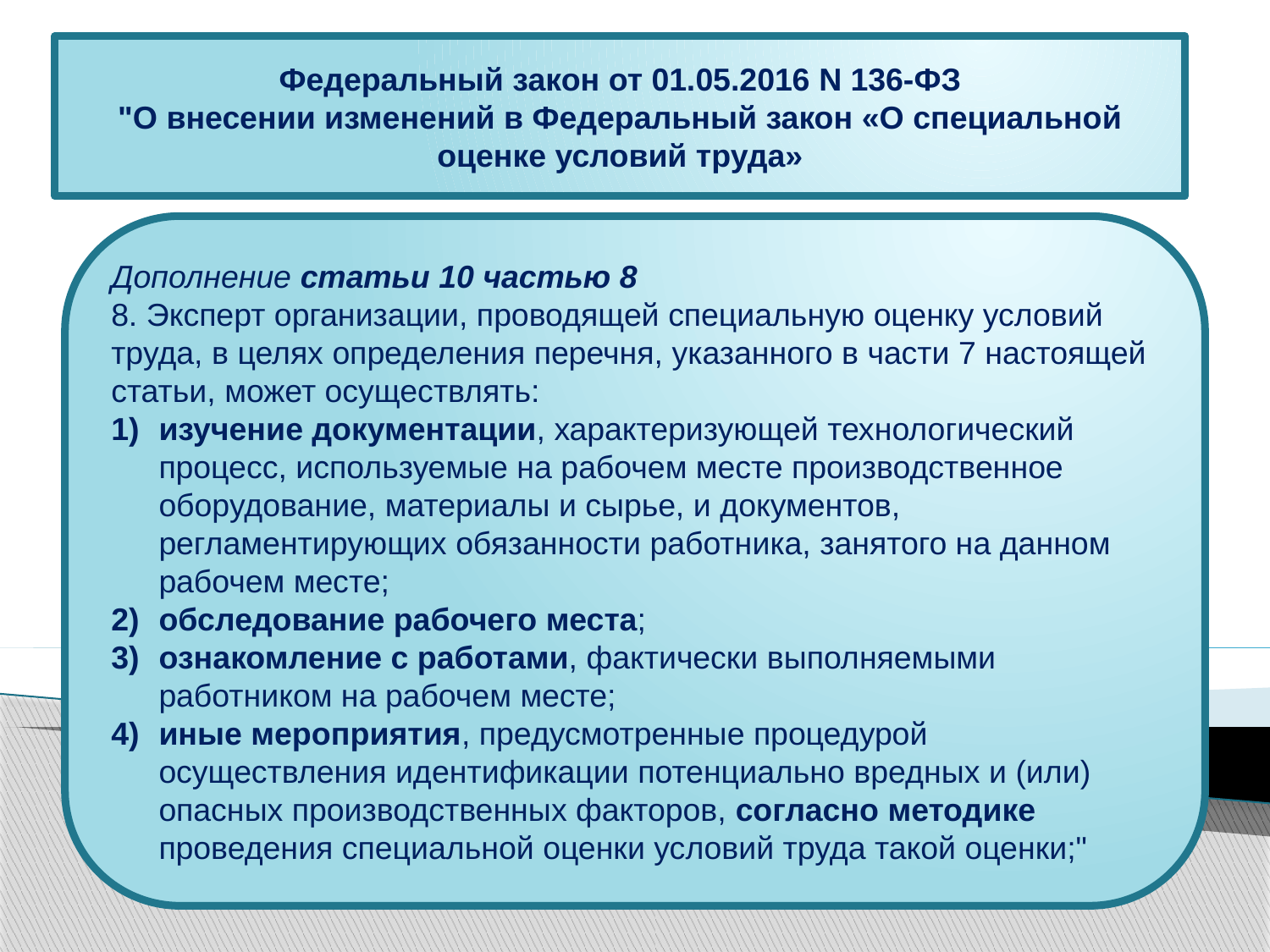

Федеральный закон от 01.05.2016 N 136-ФЗ
"О внесении изменений в Федеральный закон «О специальной оценке условий труда»
Дополнение статьи 10 частью 8
8. Эксперт организации, проводящей специальную оценку условий труда, в целях определения перечня, указанного в части 7 настоящей статьи, может осуществлять:
изучение документации, характеризующей технологический процесс, используемые на рабочем месте производственное оборудование, материалы и сырье, и документов, регламентирующих обязанности работника, занятого на данном рабочем месте;
обследование рабочего места;
ознакомление с работами, фактически выполняемыми работником на рабочем месте;
иные мероприятия, предусмотренные процедурой осуществления идентификации потенциально вредных и (или) опасных производственных факторов, согласно методике проведения специальной оценки условий труда такой оценки;"